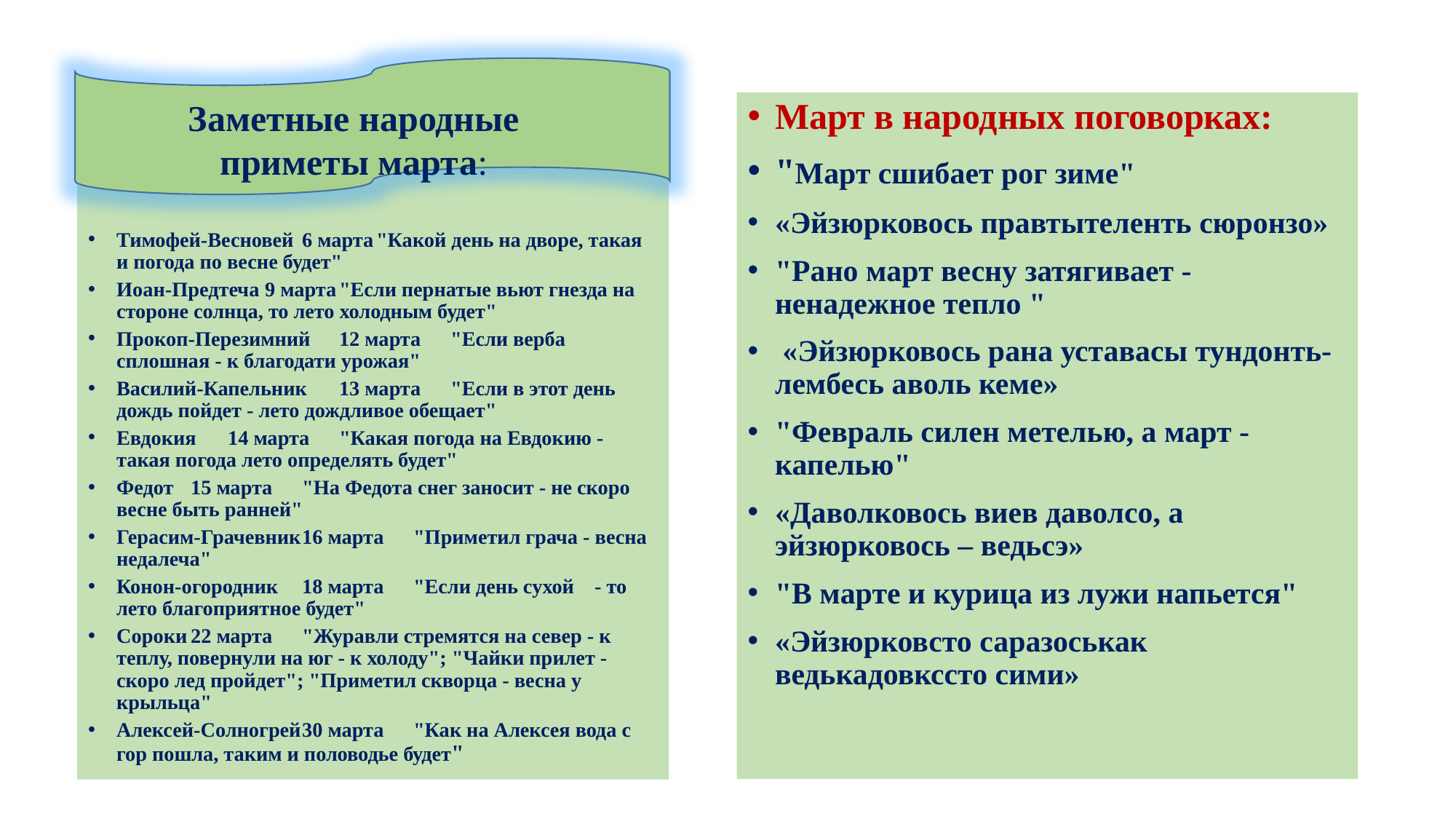

Заметные народные приметы марта:
Март в народных поговорках:
"Март сшибает рог зиме"
«Эйзюрковось правтытеленть сюронзо»
"Рано март весну затягивает - ненадежное тепло "
 «Эйзюрковось рана уставасы тундонть-лембесь аволь кеме»
"Февраль силен метелью, а март - капелью"
«Даволковось виев даволсо, а эйзюрковось – ведьсэ»
"В марте и курица из лужи напьется"
«Эйзюрковсто саразоськак ведькадовкссто сими»

Тимофей-Весновей	6 марта	"Какой день на дворе, такая и погода по весне будет"
Иоан-Предтеча	9 марта	"Если пернатые вьют гнезда на стороне солнца, то лето холодным будет"
Прокоп-Перезимний	12 марта	"Если верба сплошная - к благодати урожая"
Василий-Капельник	13 марта	"Если в этот день дождь пойдет - лето дождливое обещает"
Евдокия	14 марта	"Какая погода на Евдокию - такая погода лето определять будет"
Федот	15 марта	"На Федота снег заносит - не скоро весне быть ранней"
Герасим-Грачевник	16 марта	"Приметил грача - весна недалеча"
Конон-огородник	18 марта	"Если день сухой    - то лето благоприятное будет"
Сороки	22 марта	"Журавли стремятся на север - к теплу, повернули на юг - к холоду"; "Чайки прилет - скоро лед пройдет"; "Приметил скворца - весна у крыльца"
Алексей-Солногрей	30 марта	"Как на Алексея вода с гор пошла, таким и половодье будет"